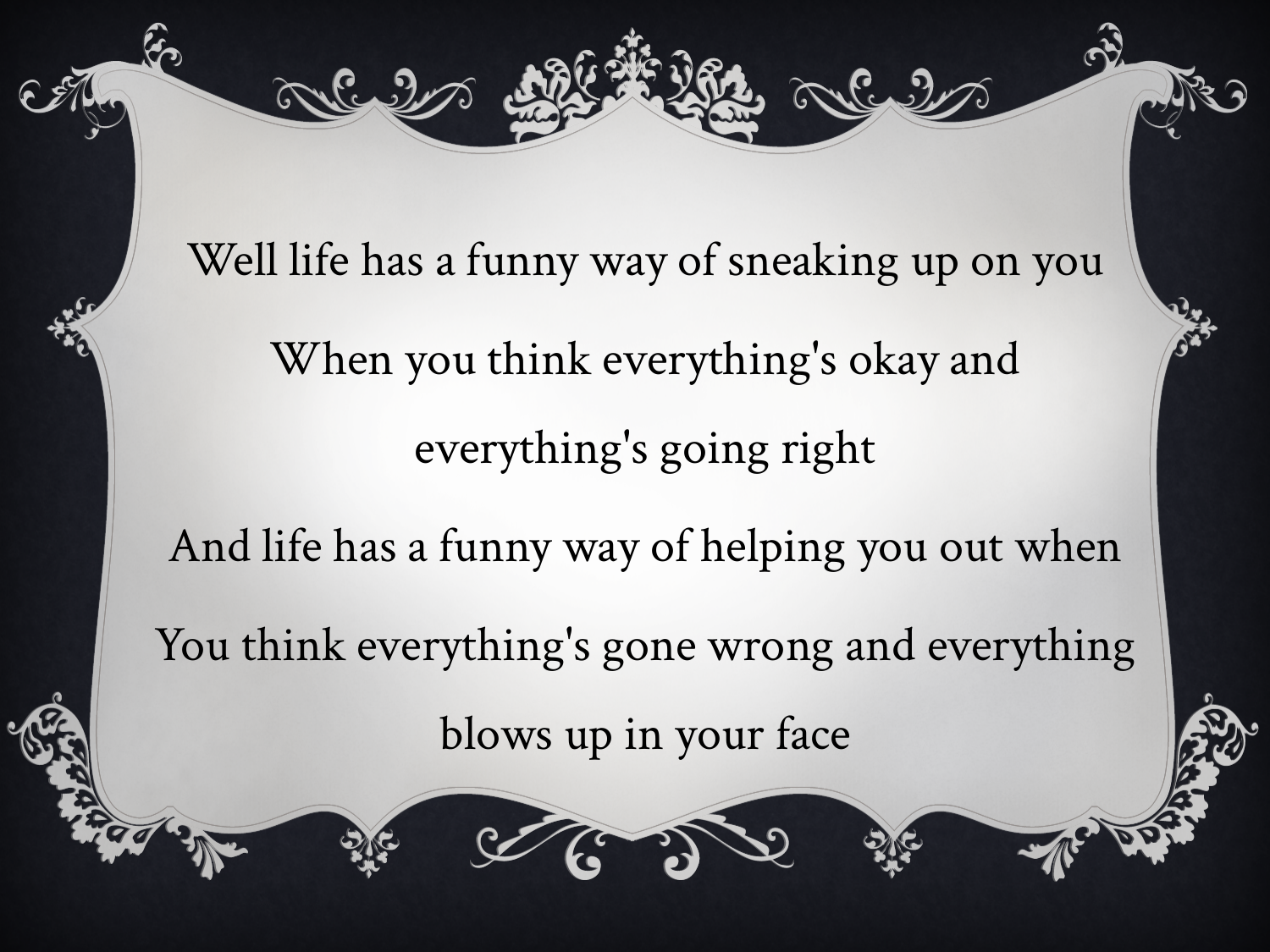

Well life has a funny way of sneaking up on you
When you think everything's okay and everything's going right
And life has a funny way of helping you out when
You think everything's gone wrong and everything blows up in your face